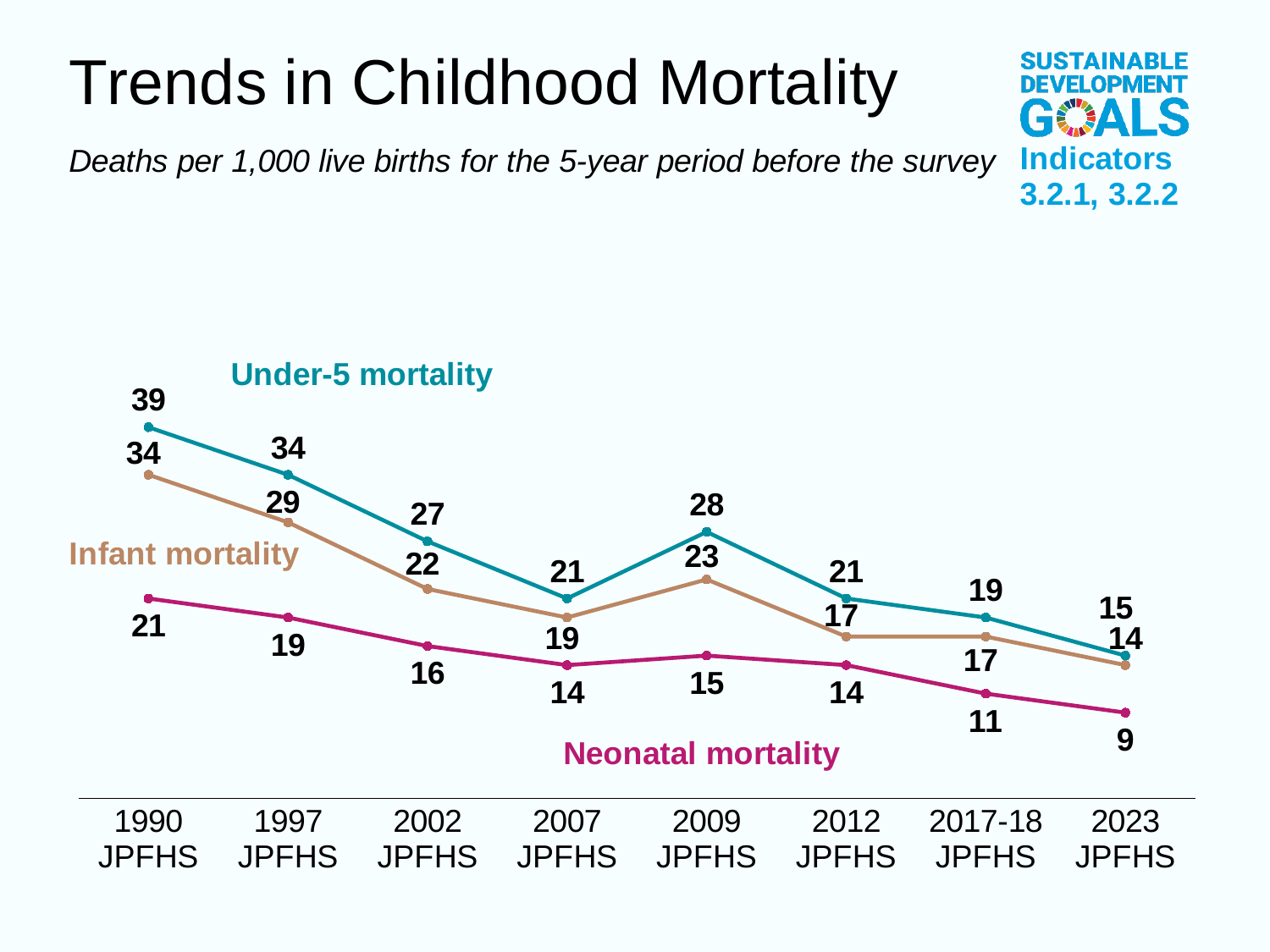

### Chart:

| Category | Neonatal mortality | Infant mortality | Under-5 mortality |
|---|---|---|---|
| 1990 JPFHS | 21.0 | 34.0 | 39.0 |
| 1997 JPFHS | 19.0 | 29.0 | 34.0 |
| 2002 JPFHS | 16.0 | 22.0 | 27.0 |
| 2007 JPFHS | 14.0 | 19.0 | 21.0 |
| 2009 JPFHS | 15.0 | 23.0 | 28.0 |
| 2012 JPFHS | 14.0 | 17.0 | 21.0 |
| 2017-18 JPFHS | 11.0 | 17.0 | 19.0 |
| 2023 JPFHS | 9.0 | 14.0 | 15.0 |